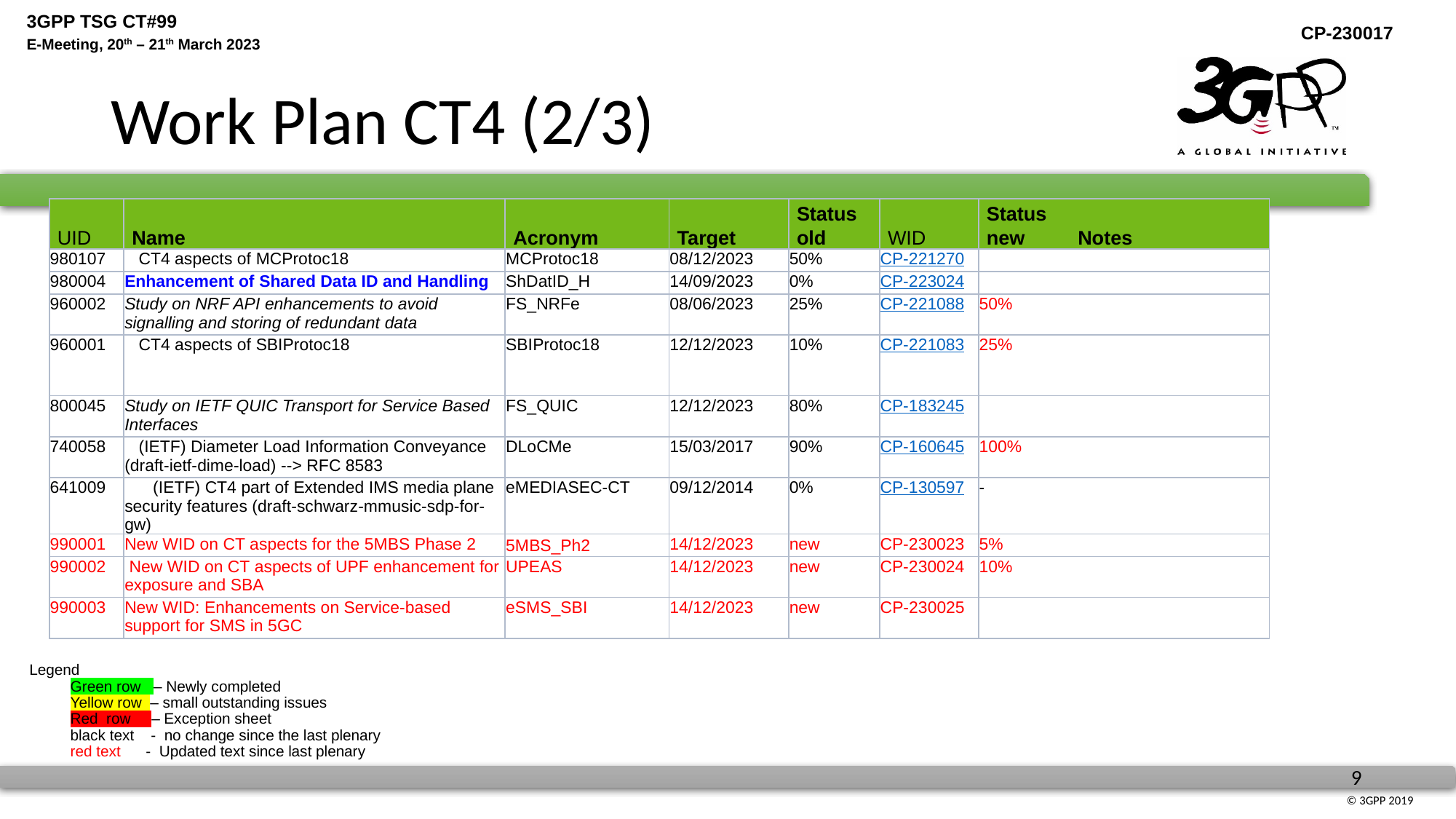

# Work Plan CT4 (2/3)
| UID | Name | Acronym | Target | Status old | WID | Status new | Notes |
| --- | --- | --- | --- | --- | --- | --- | --- |
| 980107 | CT4 aspects of MCProtoc18 | MCProtoc18 | 08/12/2023 | 50% | CP-221270 |  |  |
| 980004 | Enhancement of Shared Data ID and Handling | ShDatID\_H | 14/09/2023 | 0% | CP-223024 |  |  |
| 960002 | Study on NRF API enhancements to avoid signalling and storing of redundant data | FS\_NRFe | 08/06/2023 | 25% | CP-221088 | 50% |  |
| 960001 | CT4 aspects of SBIProtoc18 | SBIProtoc18 | 12/12/2023 | 10% | CP-221083 | 25% |  |
| 800045 | Study on IETF QUIC Transport for Service Based Interfaces | FS\_QUIC | 12/12/2023 | 80% | CP-183245 |  |  |
| 740058 | (IETF) Diameter Load Information Conveyance (draft-ietf-dime-load) --> RFC 8583 | DLoCMe | 15/03/2017 | 90% | CP-160645 | 100% |  |
| 641009 | (IETF) CT4 part of Extended IMS media plane security features (draft-schwarz-mmusic-sdp-for-gw) | eMEDIASEC-CT | 09/12/2014 | 0% | CP-130597 | - |  |
| 990001 | New WID on CT aspects for the 5MBS Phase 2 | 5MBS\_Ph2 | 14/12/2023 | new | CP-230023 | 5% |  |
| 990002 | New WID on CT aspects of UPF enhancement for exposure and SBA | UPEAS | 14/12/2023 | new | CP-230024 | 10% |  |
| 990003 | New WID: Enhancements on Service-based support for SMS in 5GC | eSMS\_SBI | 14/12/2023 | new | CP-230025 |  |  |
Legend
Green row   – Newly completed
	Yellow row  – small outstanding issues
Red  row     – Exception sheet
	black text    -  no change since the last plenary
	red text      -  Updated text since last plenary